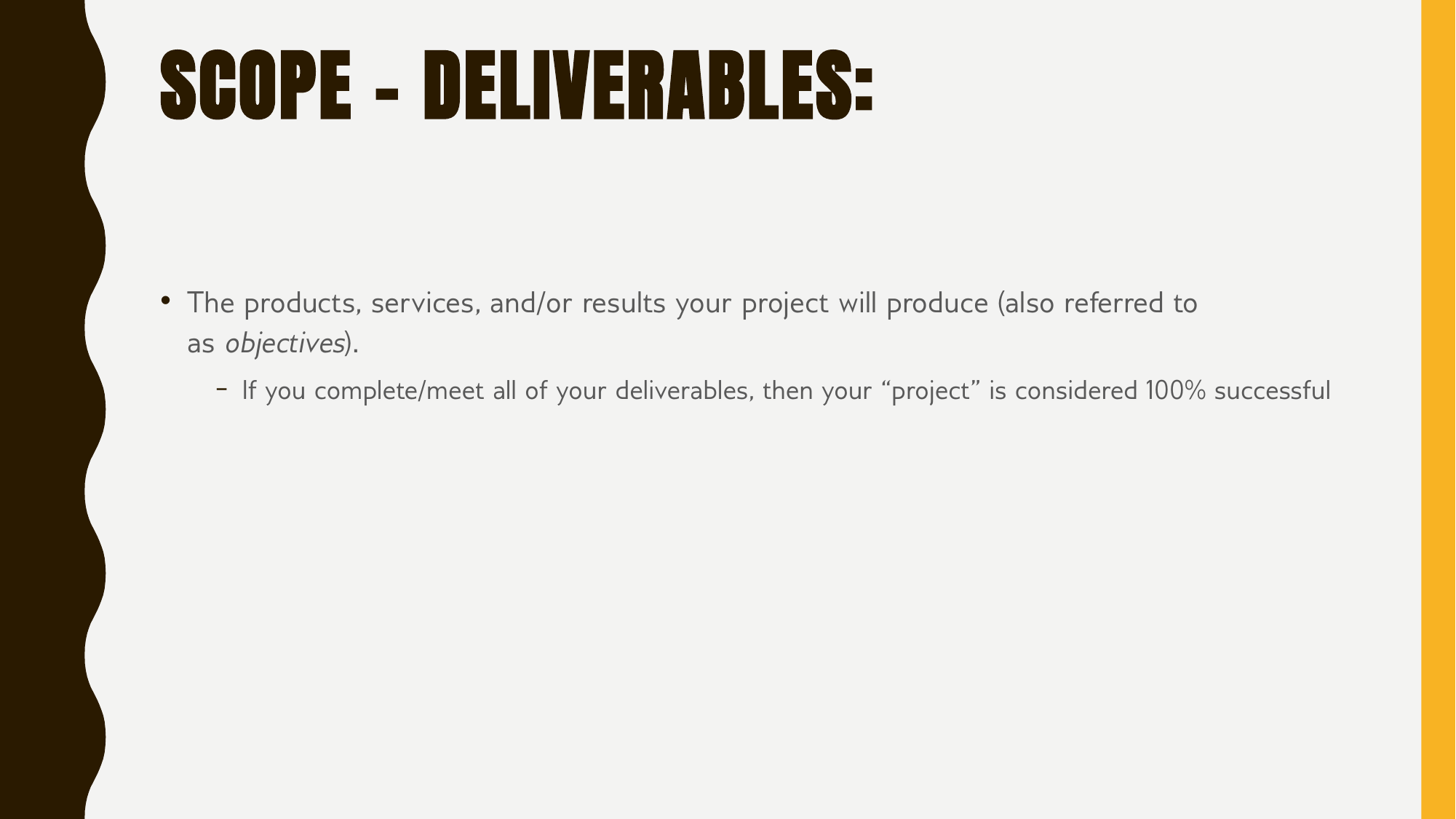

# Scope - Deliverables:
The products, services, and/or results your project will produce (also referred to as objectives).
If you complete/meet all of your deliverables, then your “project” is considered 100% successful